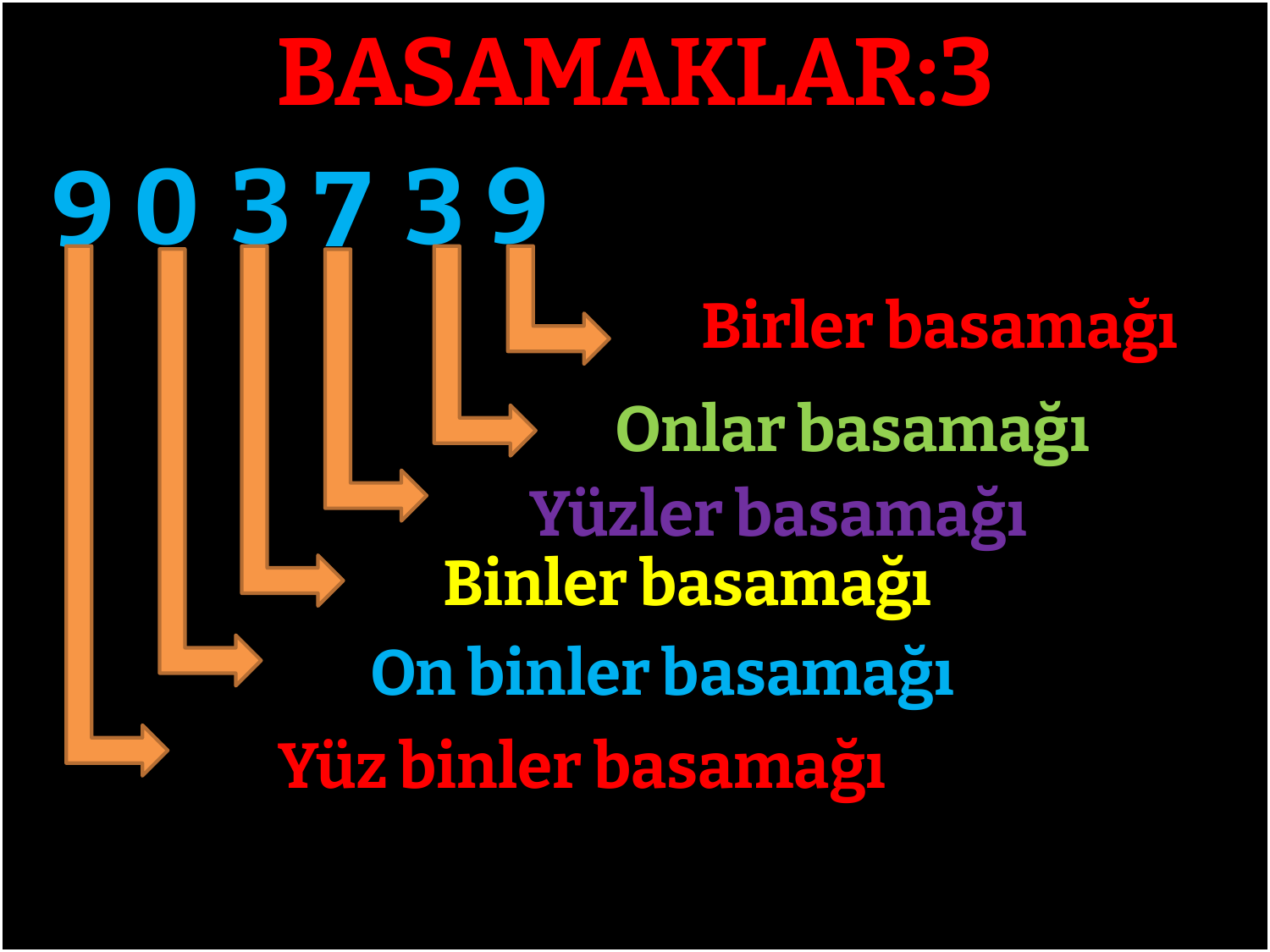

BASAMAKLAR:3
9
3
0
3
9
7

Birler basamağı
#

Onlar basamağı

Yüzler basamağı
Binler basamağı
On binler basamağı
Yüz binler basamağı